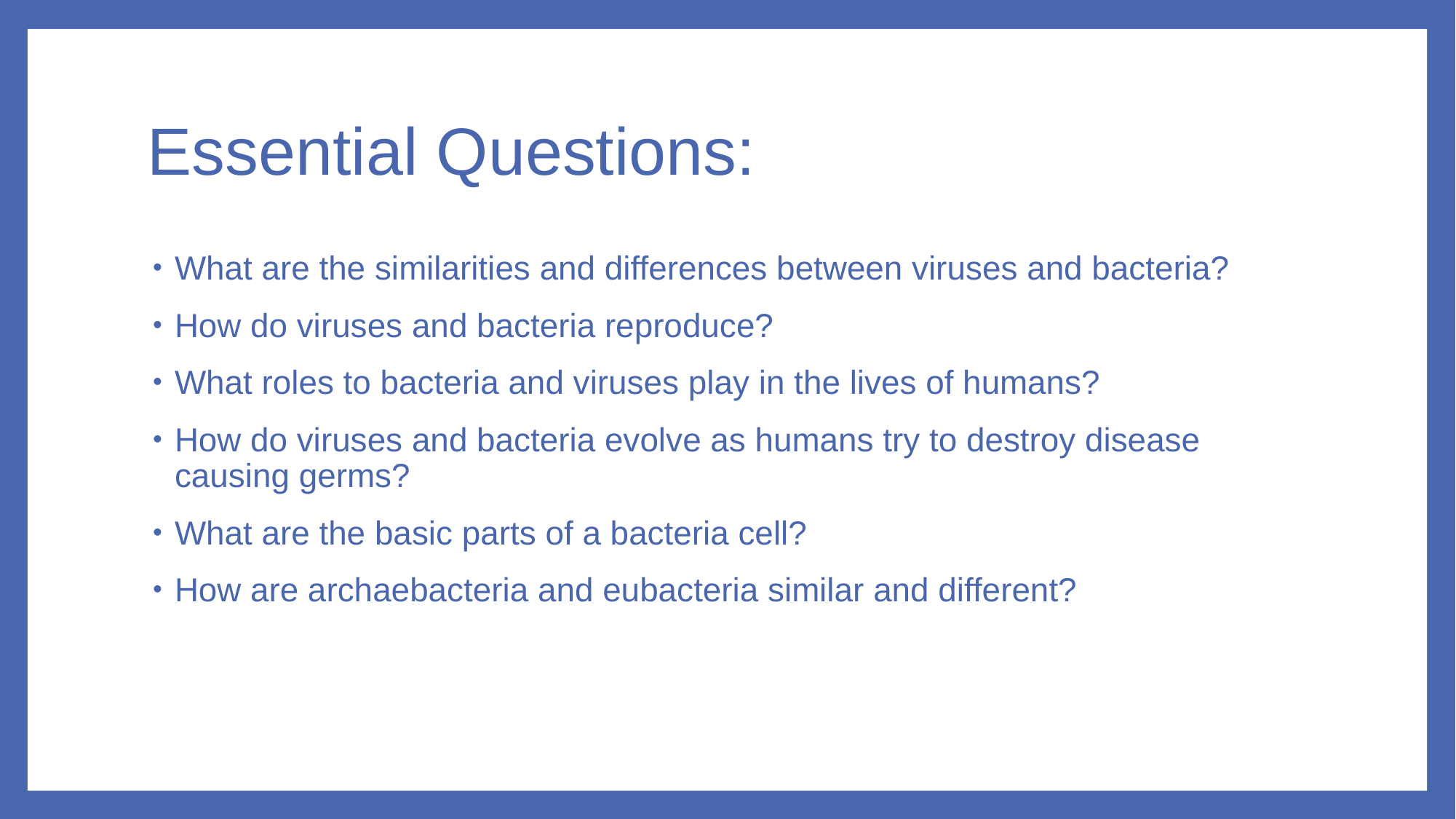

# Essential Questions:
What are the similarities and differences between viruses and bacteria?
How do viruses and bacteria reproduce?
What roles to bacteria and viruses play in the lives of humans?
How do viruses and bacteria evolve as humans try to destroy disease causing germs?
What are the basic parts of a bacteria cell?
How are archaebacteria and eubacteria similar and different?